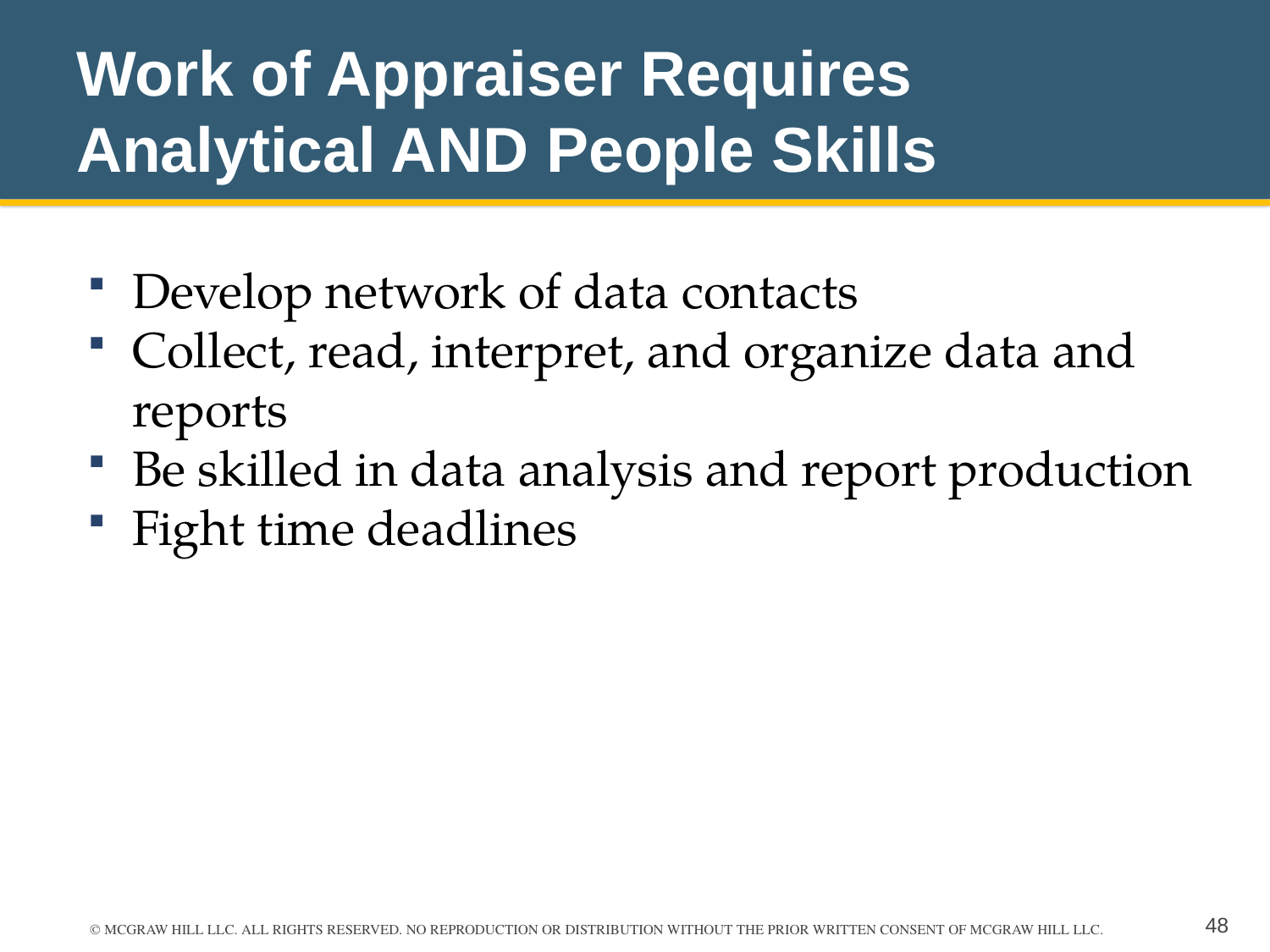

# Work of Appraiser Requires Analytical AND People Skills
Develop network of data contacts
Collect, read, interpret, and organize data and reports
Be skilled in data analysis and report production
Fight time deadlines
© MCGRAW HILL LLC. ALL RIGHTS RESERVED. NO REPRODUCTION OR DISTRIBUTION WITHOUT THE PRIOR WRITTEN CONSENT OF MCGRAW HILL LLC.
48